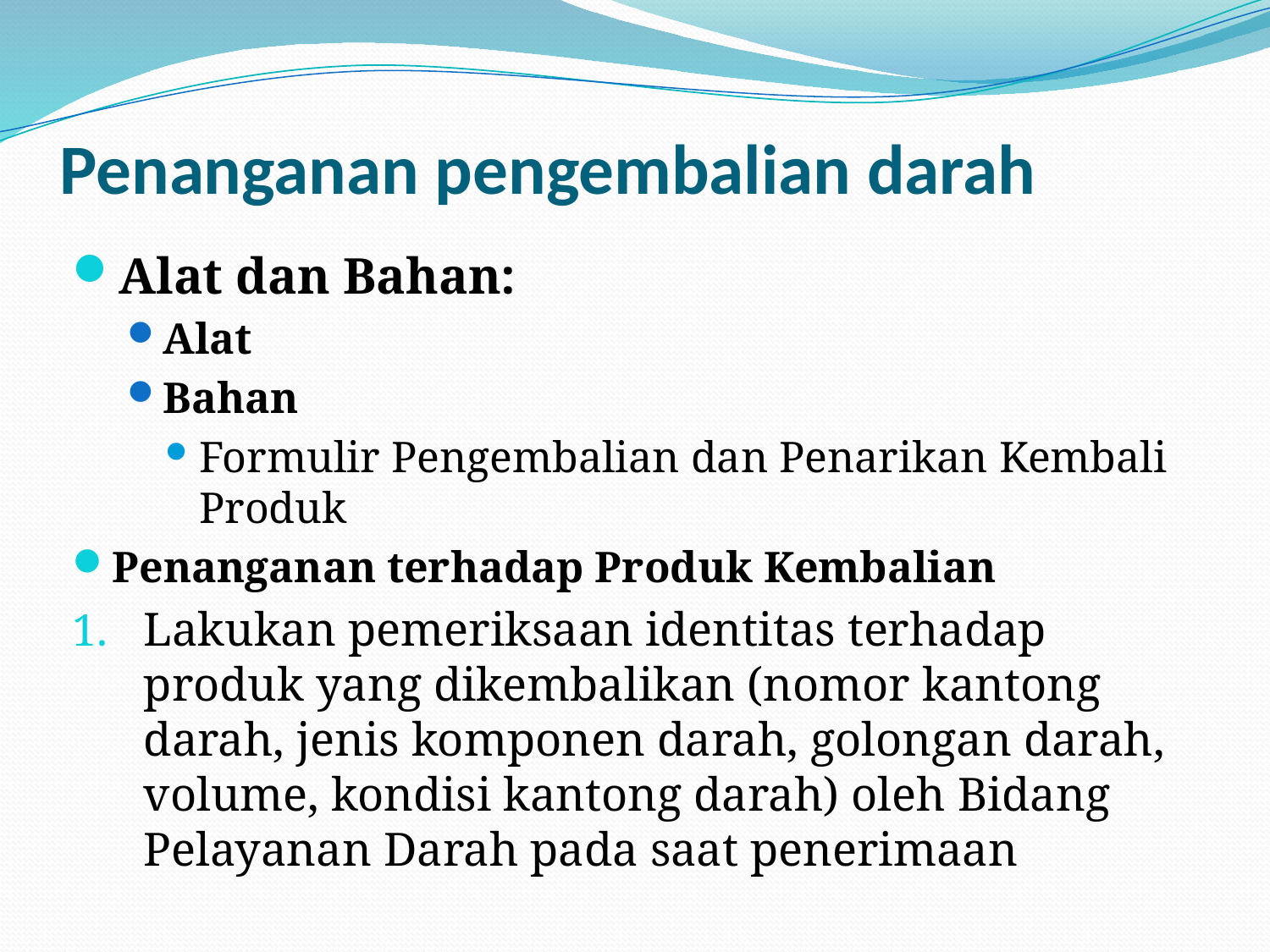

# Penanganan pengembalian darah
Alat dan Bahan:
Alat
Bahan
Formulir Pengembalian dan Penarikan Kembali Produk
Penanganan terhadap Produk Kembalian
Lakukan pemeriksaan identitas terhadap produk yang dikembalikan (nomor kantong darah, jenis komponen darah, golongan darah, volume, kondisi kantong darah) oleh Bidang Pelayanan Darah pada saat penerimaan